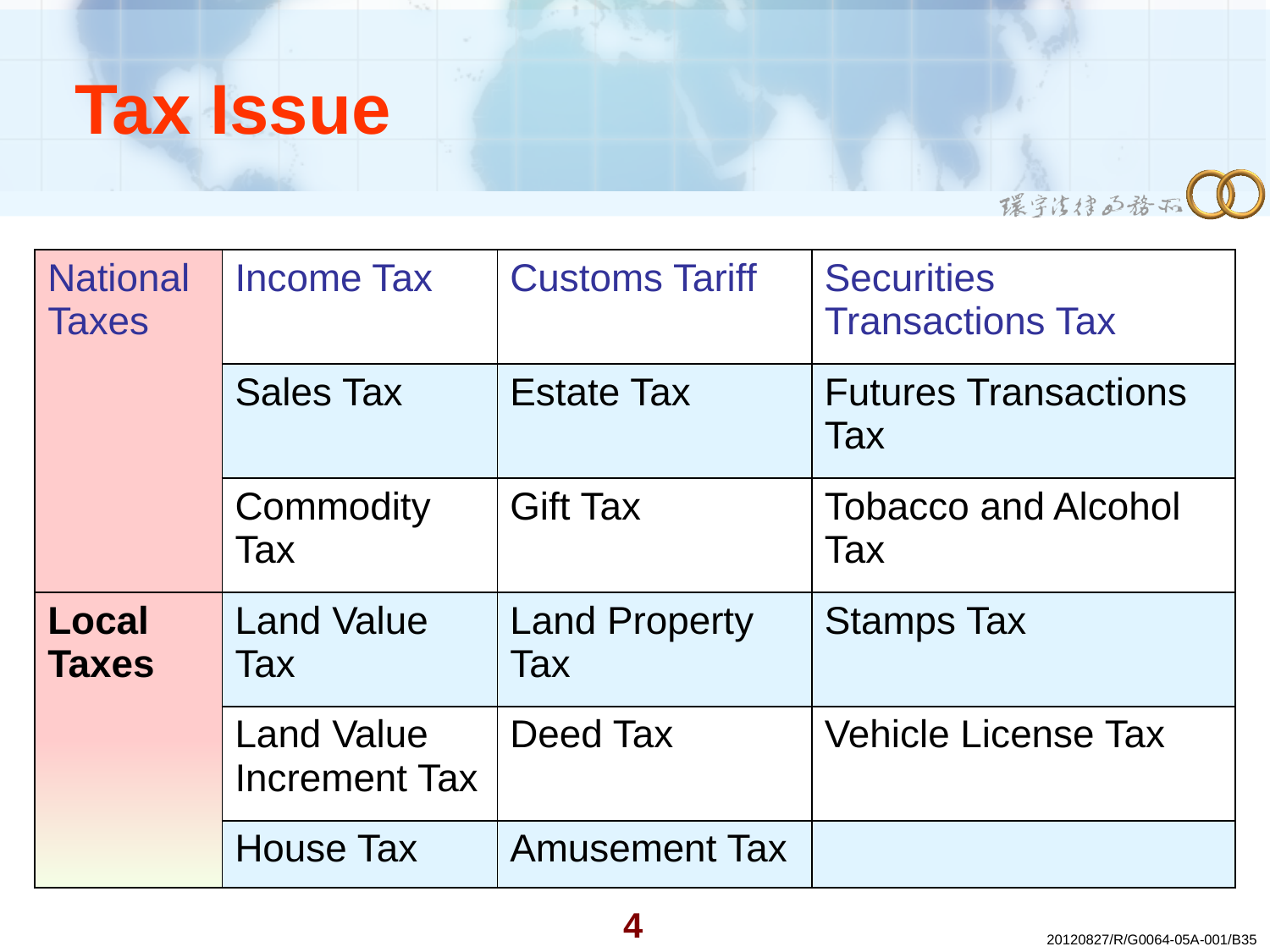

# Tax Issue
| National Taxes | Income Tax | Customs Tariff | Securities Transactions Tax |
| --- | --- | --- | --- |
|  | Sales Tax | Estate Tax | Futures Transactions Tax |
|  | Commodity Tax | Gift Tax | Tobacco and Alcohol Tax |
| Local Taxes | Land Value Tax | Land Property Tax | Stamps Tax |
|  | Land Value Increment Tax | Deed Tax | Vehicle License Tax |
|  | House Tax | Amusement Tax |  |
4
20120827/R/G0064-05A-001/B35